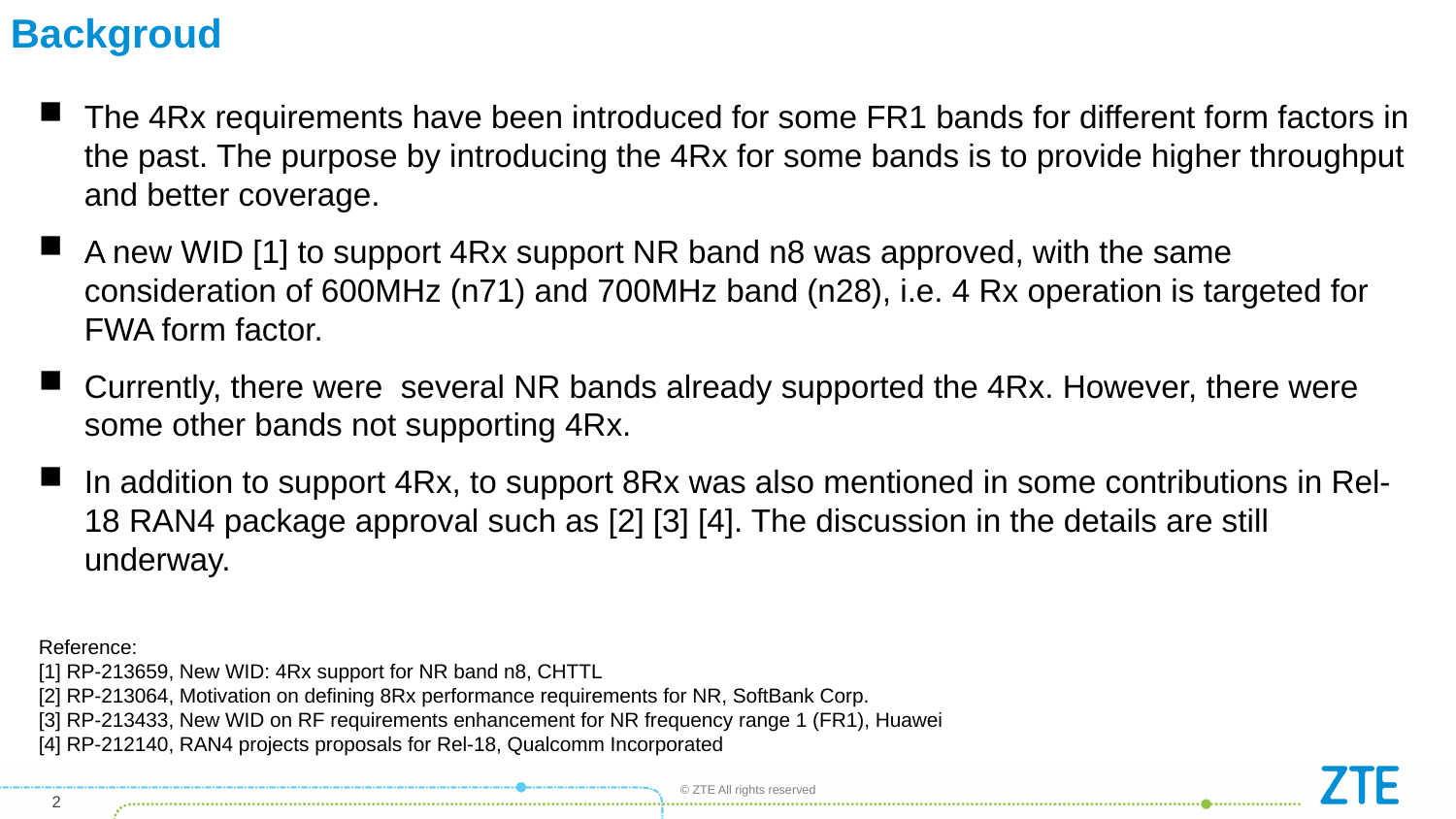

# Backgroud
The 4Rx requirements have been introduced for some FR1 bands for different form factors in the past. The purpose by introducing the 4Rx for some bands is to provide higher throughput and better coverage.
A new WID [1] to support 4Rx support NR band n8 was approved, with the same consideration of 600MHz (n71) and 700MHz band (n28), i.e. 4 Rx operation is targeted for FWA form factor.
Currently, there were  several NR bands already supported the 4Rx. However, there were some other bands not supporting 4Rx.
In addition to support 4Rx, to support 8Rx was also mentioned in some contributions in Rel-18 RAN4 package approval such as [2] [3] [4]. The discussion in the details are still underway.

Reference:
[1] RP-213659, New WID: 4Rx support for NR band n8, CHTTL
[2] RP-213064, Motivation on defining 8Rx performance requirements for NR, SoftBank Corp.
[3] RP-213433, New WID on RF requirements enhancement for NR frequency range 1 (FR1), Huawei
[4] RP-212140, RAN4 projects proposals for Rel-18, Qualcomm Incorporated